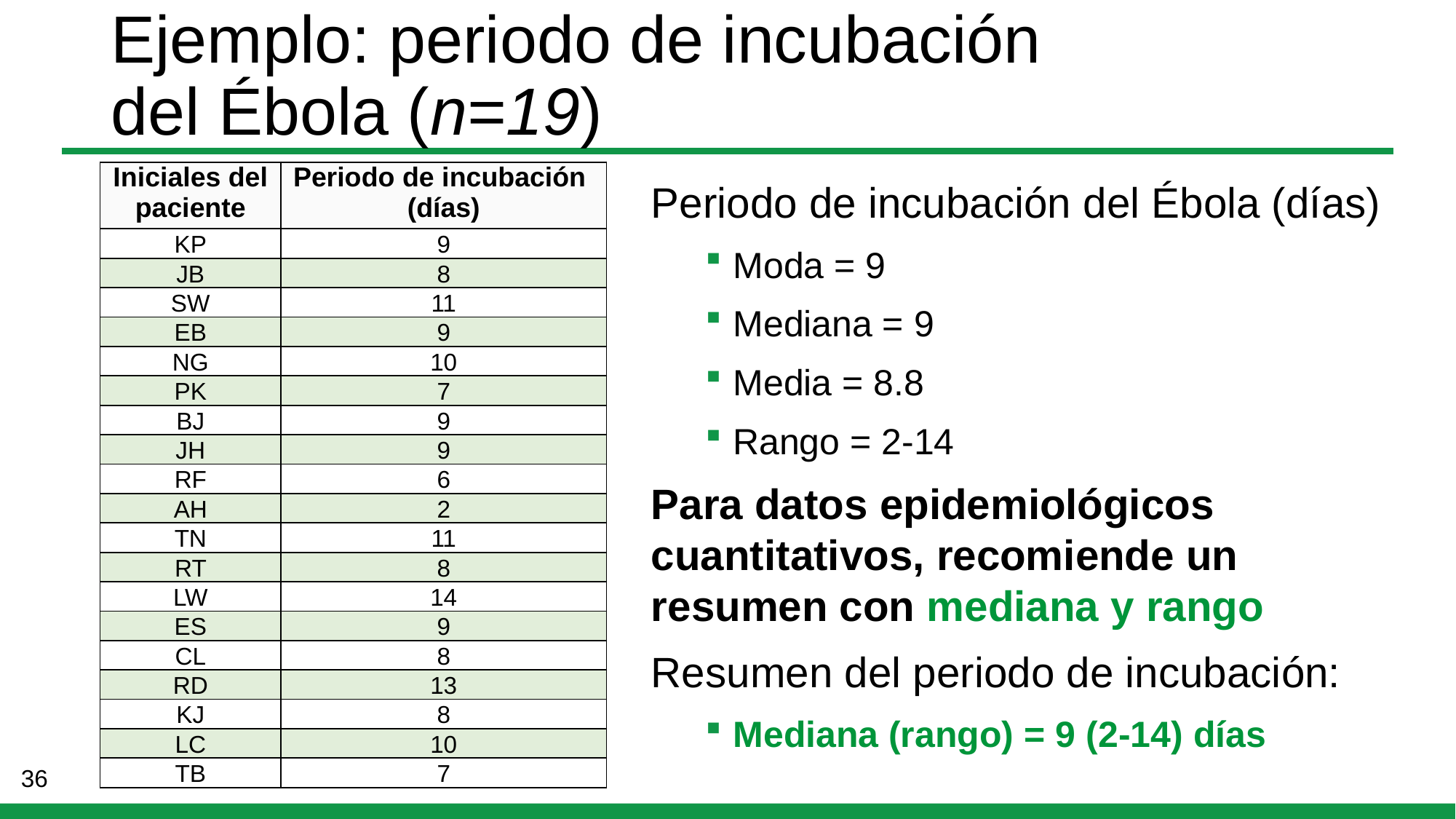

# Ejemplo: periodo de incubación del Ébola (n=19)
| Iniciales del paciente | Periodo de incubación (días) |
| --- | --- |
| KP | 9 |
| JB | 8 |
| SW | 11 |
| EB | 9 |
| NG | 10 |
| PK | 7 |
| BJ | 9 |
| JH | 9 |
| RF | 6 |
| AH | 2 |
| TN | 11 |
| RT | 8 |
| LW | 14 |
| ES | 9 |
| CL | 8 |
| RD | 13 |
| KJ | 8 |
| LC | 10 |
| TB | 7 |
Periodo de incubación del Ébola (días)
Moda = 9
Mediana = 9
Media = 8.8
Rango = 2-14
Para datos epidemiológicos cuantitativos, recomiende un
resumen con mediana y rango
Resumen del periodo de incubación:
Mediana (rango) = 9 (2-14) días